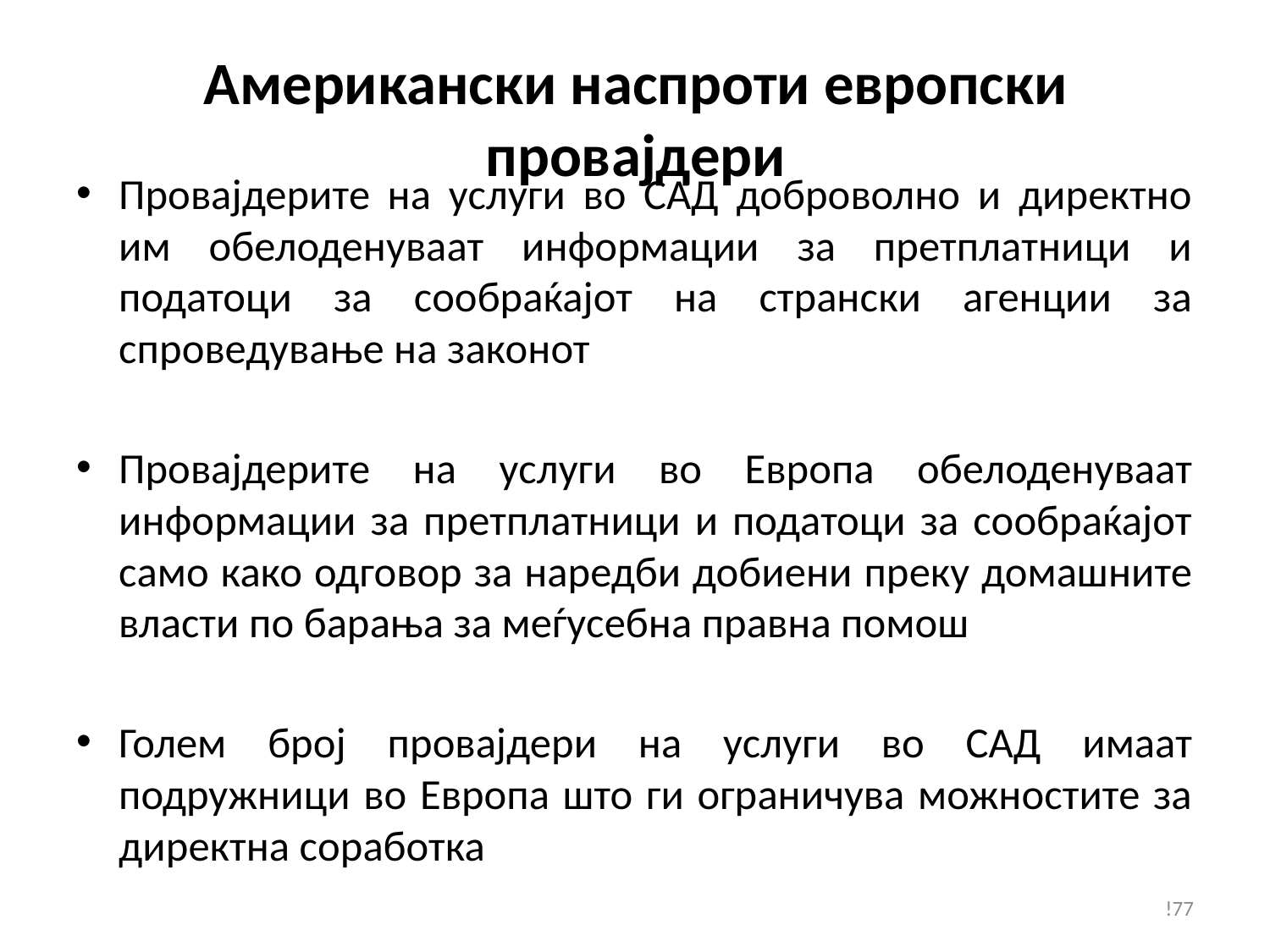

# Американски наспроти европски провајдери
Провајдерите на услуги во САД доброволно и директно им обелоденуваат информации за претплатници и податоци за сообраќајот на странски агенции за спроведување на законот

Провајдерите на услуги во Европа обелоденуваат информации за претплатници и податоци за сообраќајот само како одговор за наредби добиени преку домашните власти по барања за меѓусебна правна помош

Голем број провајдери на услуги во САД имаат подружници во Европа што ги ограничува можностите за директна соработка
!77